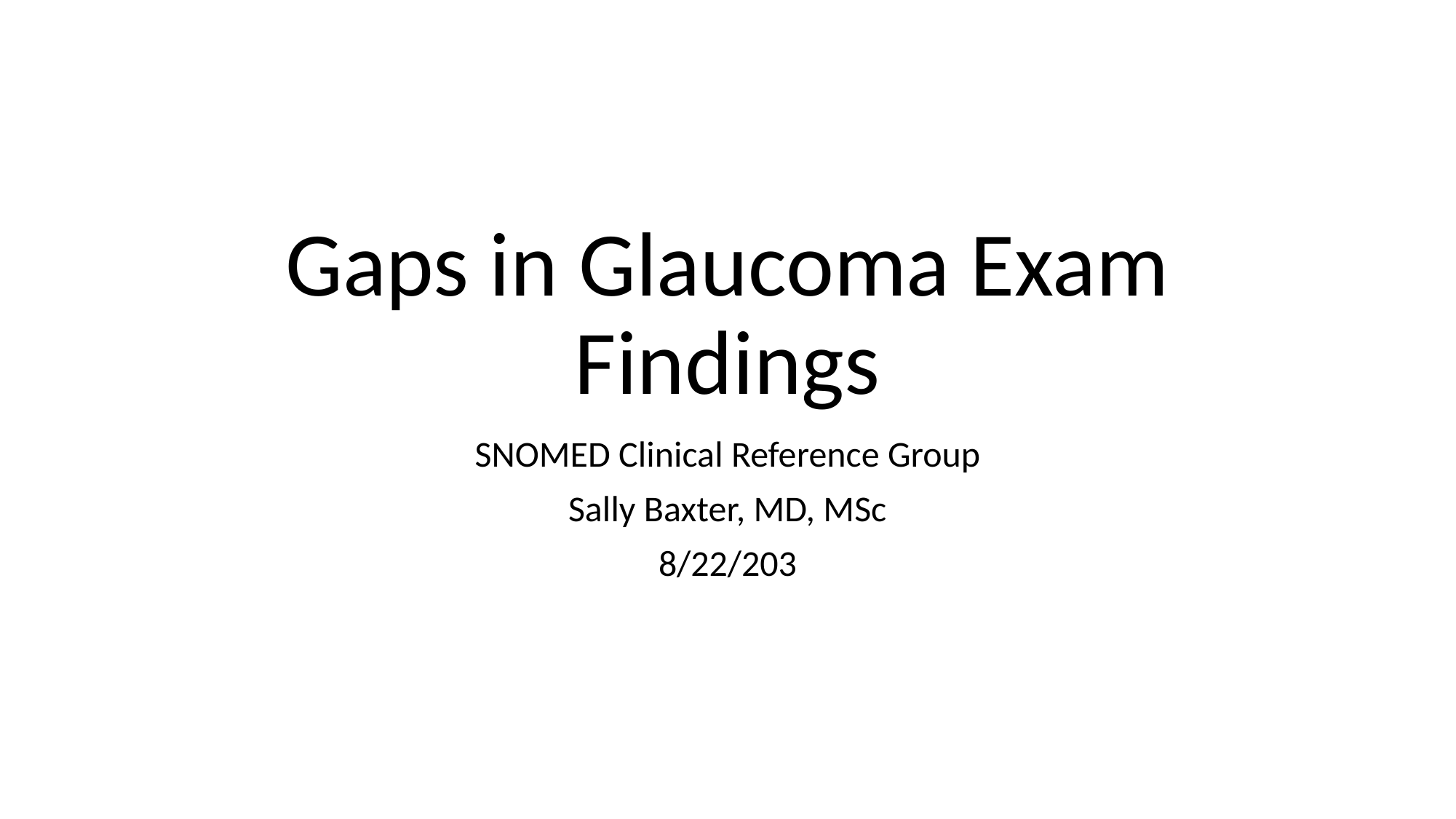

# Gaps in Glaucoma Exam Findings
SNOMED Clinical Reference Group
Sally Baxter, MD, MSc
8/22/203